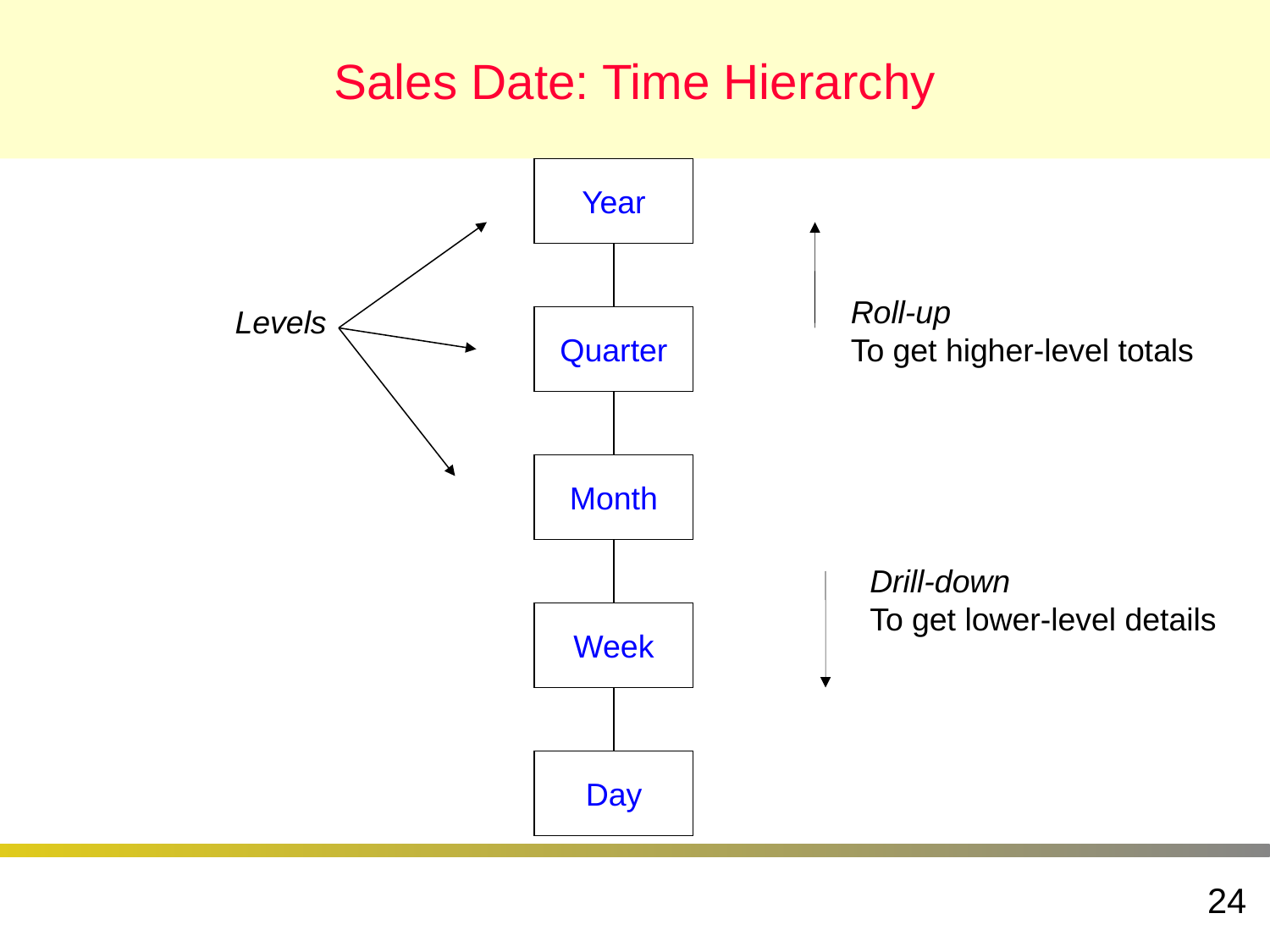

# Sales Date: Time Hierarchy
Year

Roll-up
To get higher-level totals
Levels
Quarter

Month
Drill-down
To get lower-level details

Week
Day
24